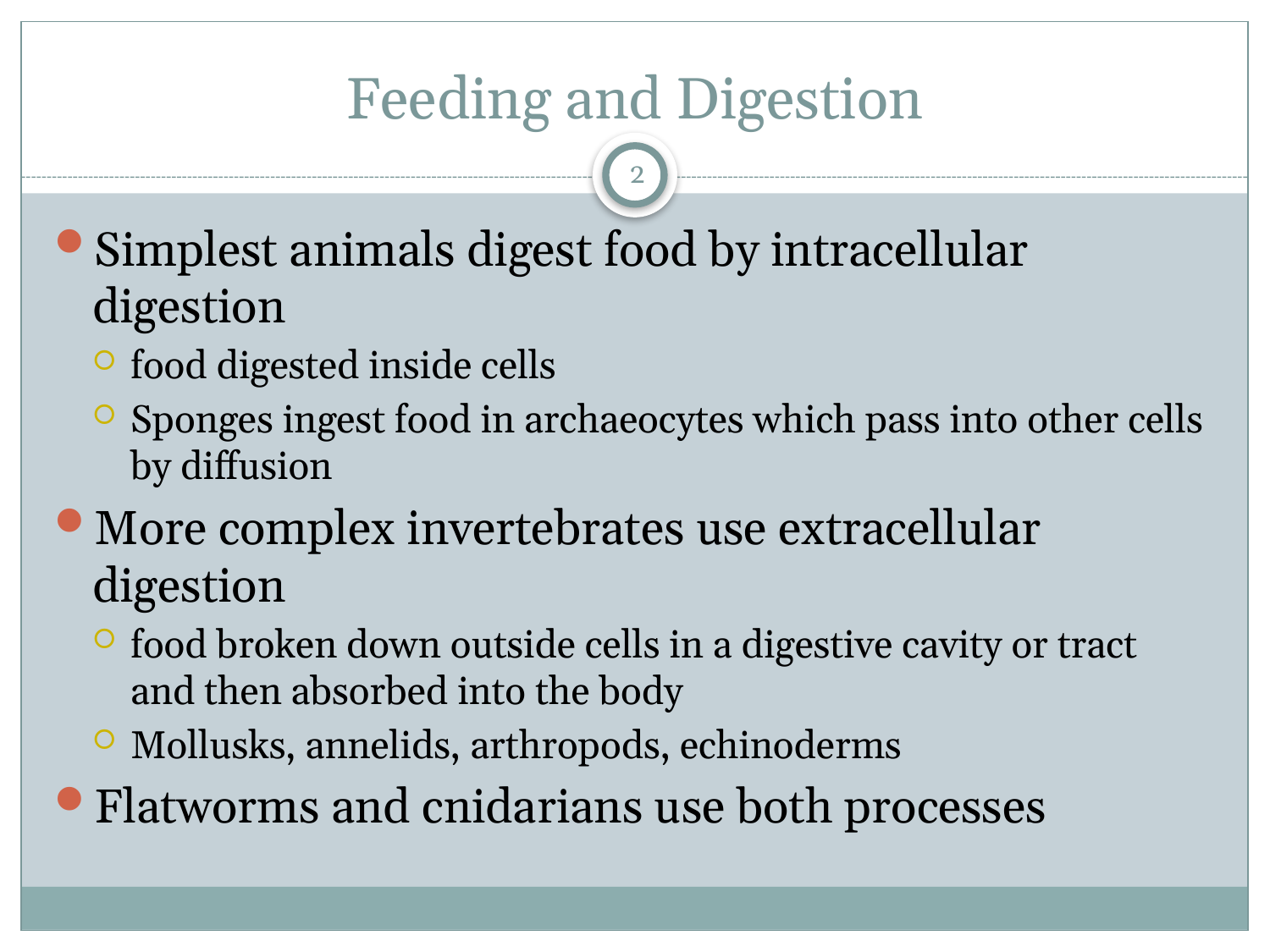

# Feeding and Digestion
2
Simplest animals digest food by intracellular digestion
food digested inside cells
Sponges ingest food in archaeocytes which pass into other cells by diffusion
More complex invertebrates use extracellular digestion
food broken down outside cells in a digestive cavity or tract and then absorbed into the body
Mollusks, annelids, arthropods, echinoderms
Flatworms and cnidarians use both processes